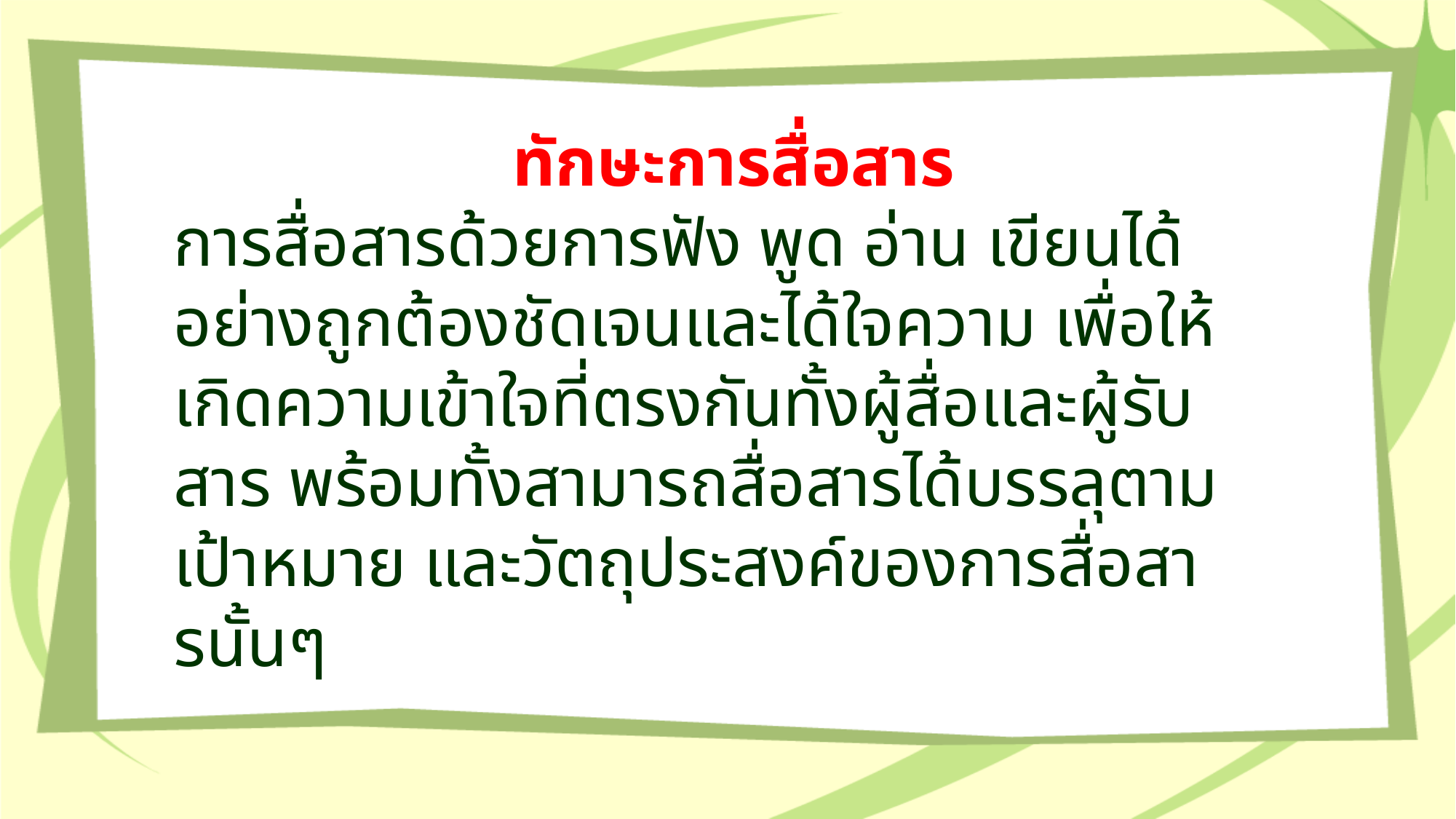

ทักษะการสื่อสาร
การสื่อสารด้วยการฟัง พูด อ่าน เขียนได้อย่างถูกต้องชัดเจนและได้ใจความ เพื่อให้เกิดความเข้าใจที่ตรงกันทั้งผู้สื่อและผู้รับสาร พร้อมทั้งสามารถสื่อสารได้บรรลุตามเป้าหมาย และวัตถุประสงค์ของการสื่อสารนั้นๆ